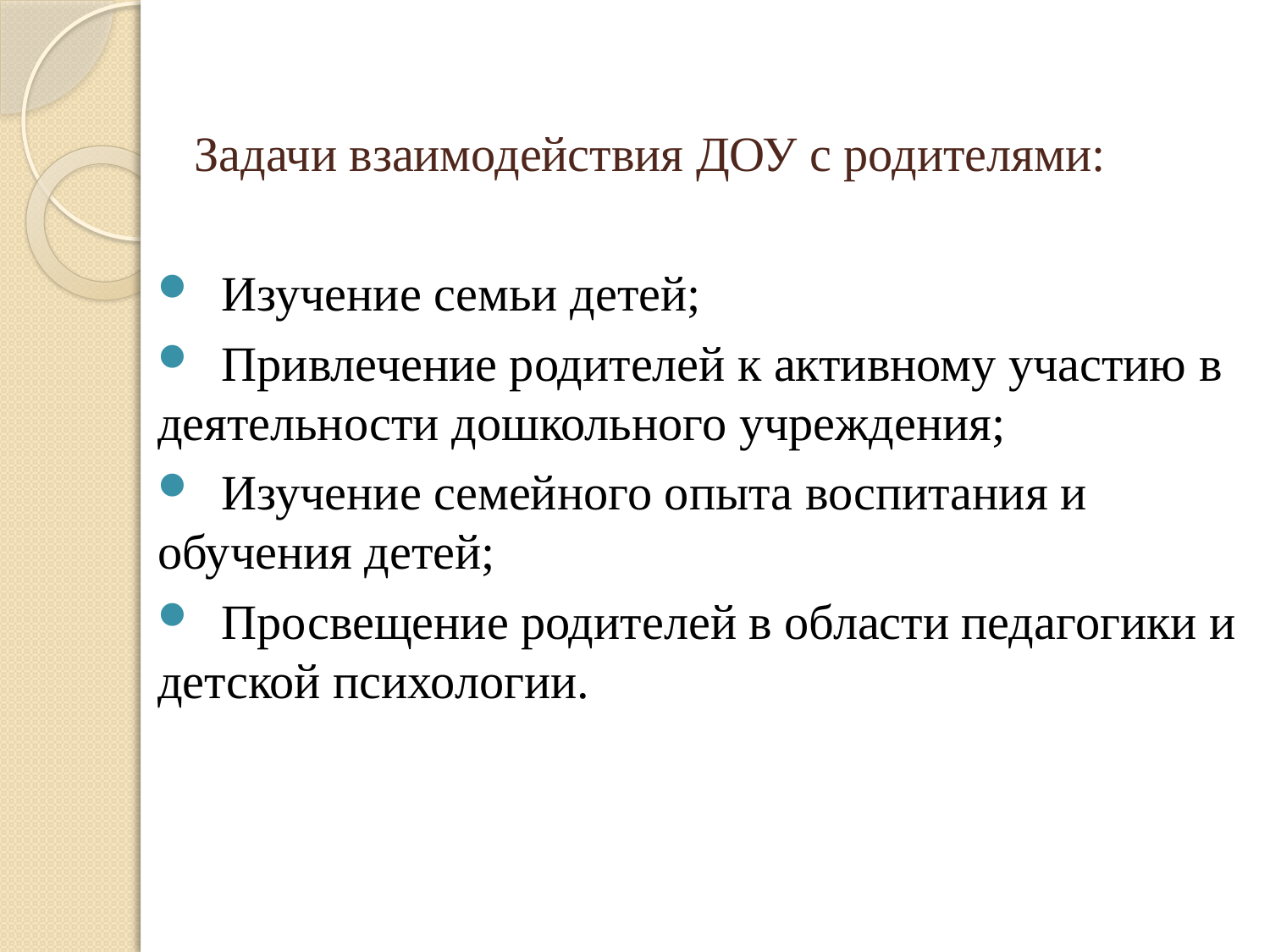

Задачи взаимодействия ДОУ с родителями:

  Изучение семьи детей;
  Привлечение родителей к активному участию в деятельности дошкольного учреждения;
  Изучение семейного опыта воспитания и обучения детей;
  Просвещение родителей в области педагогики и детской психологии.